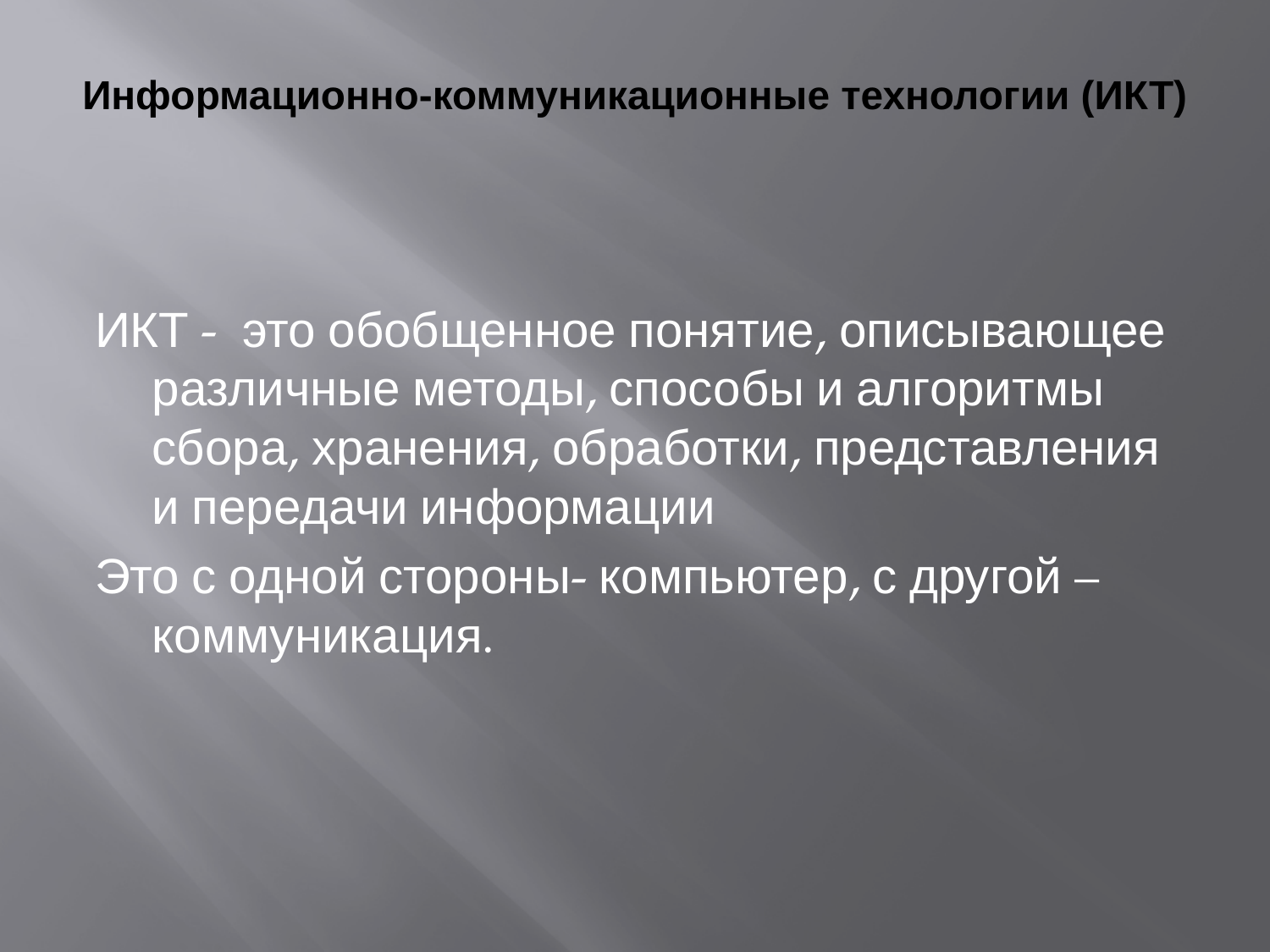

# Информационно-коммуникационные технологии (ИКТ)

ИКТ -  это обобщенное понятие, описывающее различные методы, способы и алгоритмы сбора, хранения, обработки, представления и передачи информации
Это с одной стороны- компьютер, с другой – коммуникация.